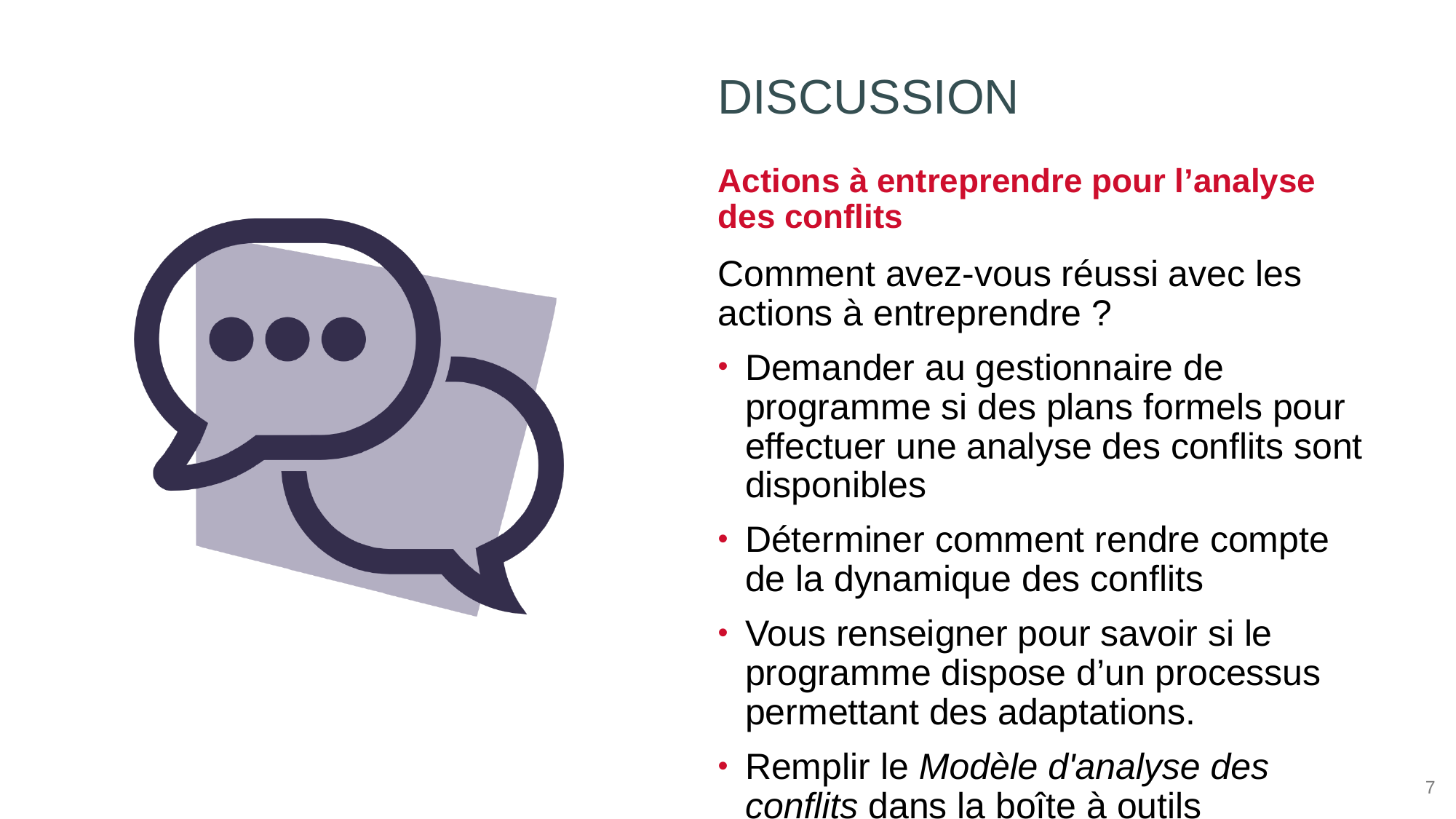

Actions à entreprendre pour l’analyse des conflits
Comment avez-vous réussi avec les actions à entreprendre ?
Demander au gestionnaire de programme si des plans formels pour effectuer une analyse des conflits sont disponibles
Déterminer comment rendre compte de la dynamique des conflits
Vous renseigner pour savoir si le programme dispose d’un processus permettant des adaptations.
Remplir le Modèle d'analyse des conflits dans la boîte à outils
Examiner le document Atténuer les préjugés dans votre trousse d'outils

7